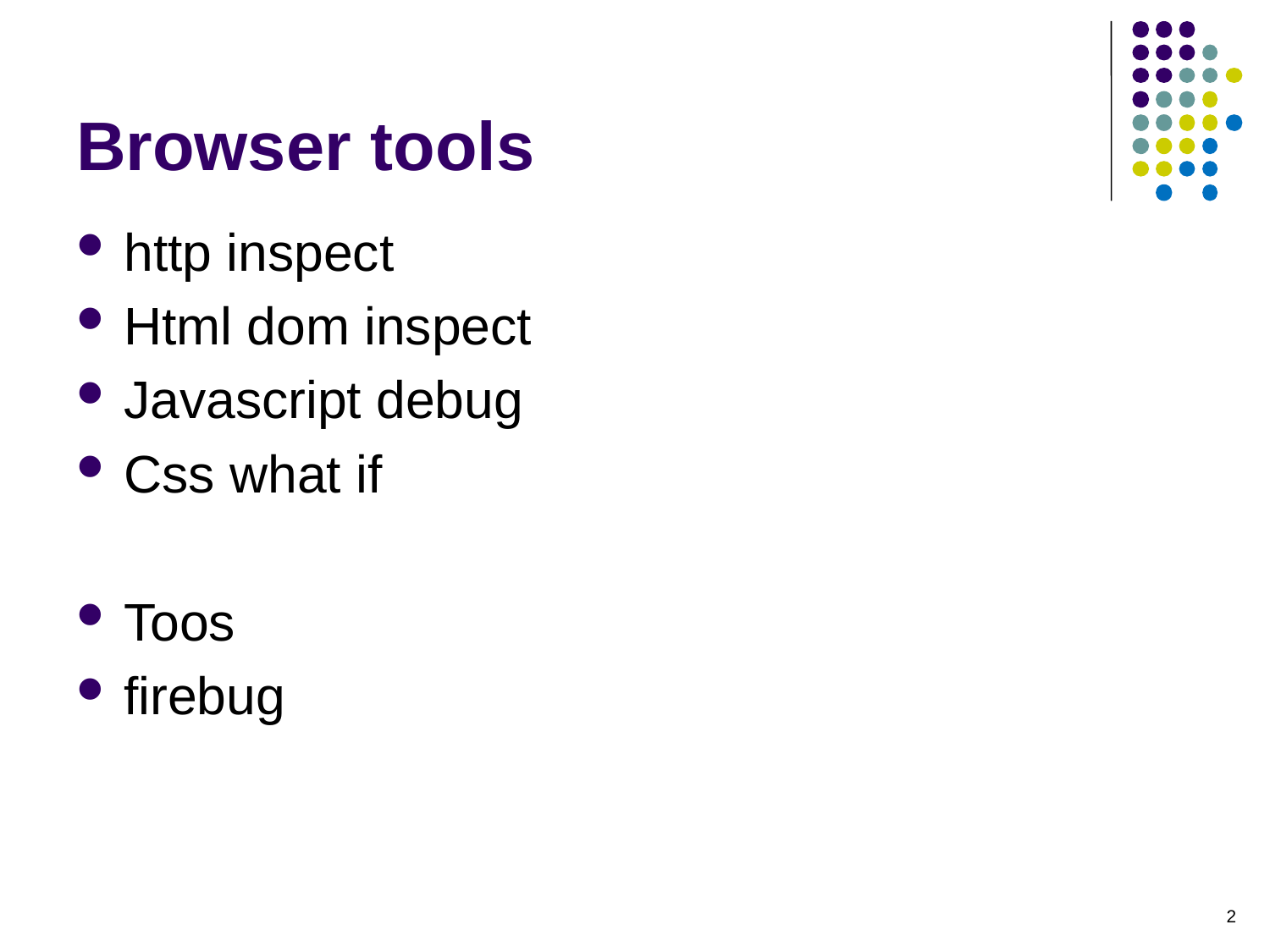

# Browser tools
http inspect
Html dom inspect
Javascript debug
Css what if

Toos
firebug
2